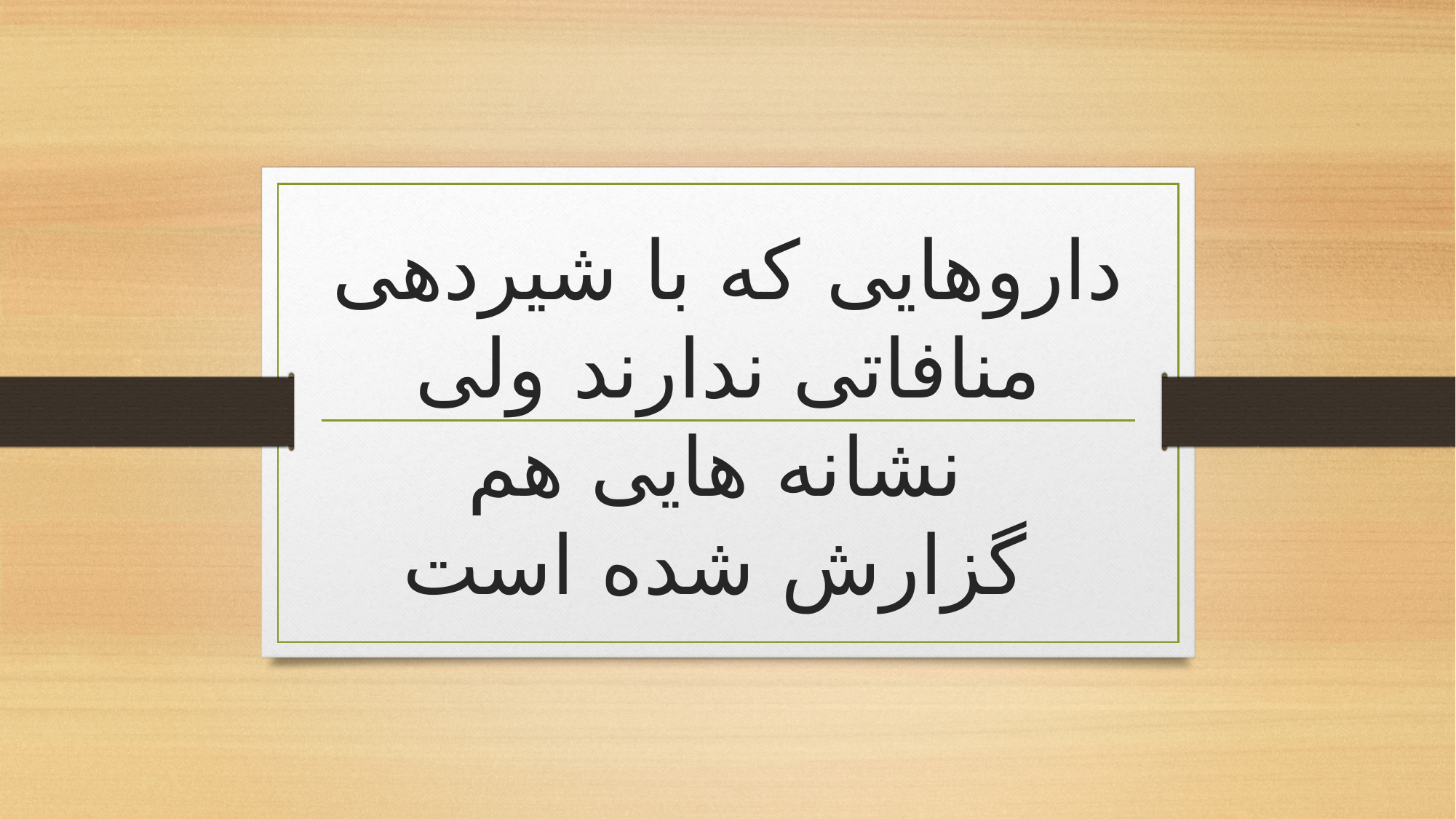

# داروهايی که با شيردهی منافاتی ندارند ولی نشانه هایی هم گزارش شده است